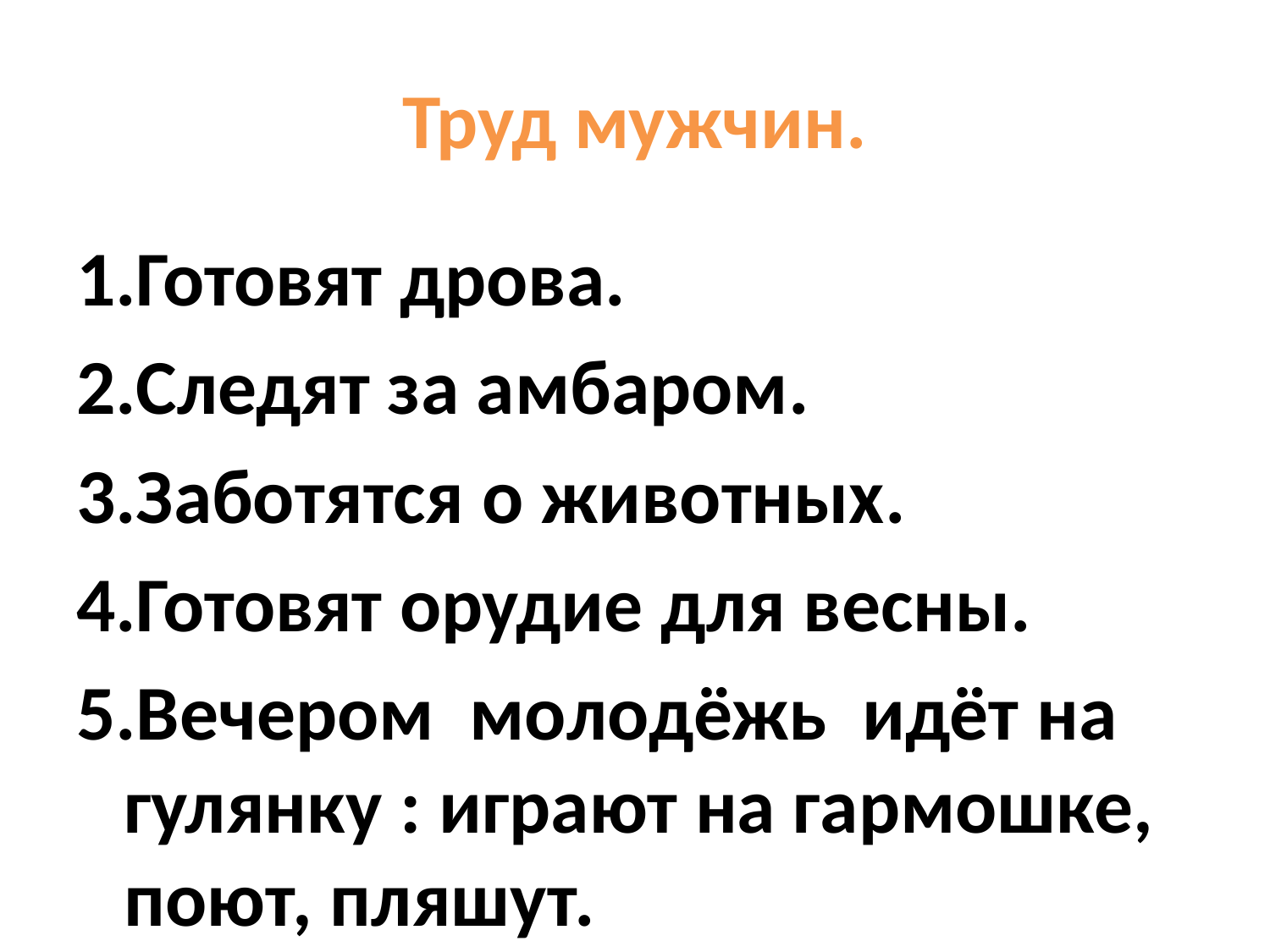

# Труд мужчин.
1.Готовят дрова.
2.Следят за амбаром.
3.Заботятся о животных.
4.Готовят орудие для весны.
5.Вечером  молодёжь  идёт на гулянку : играют на гармошке, поют, пляшут.